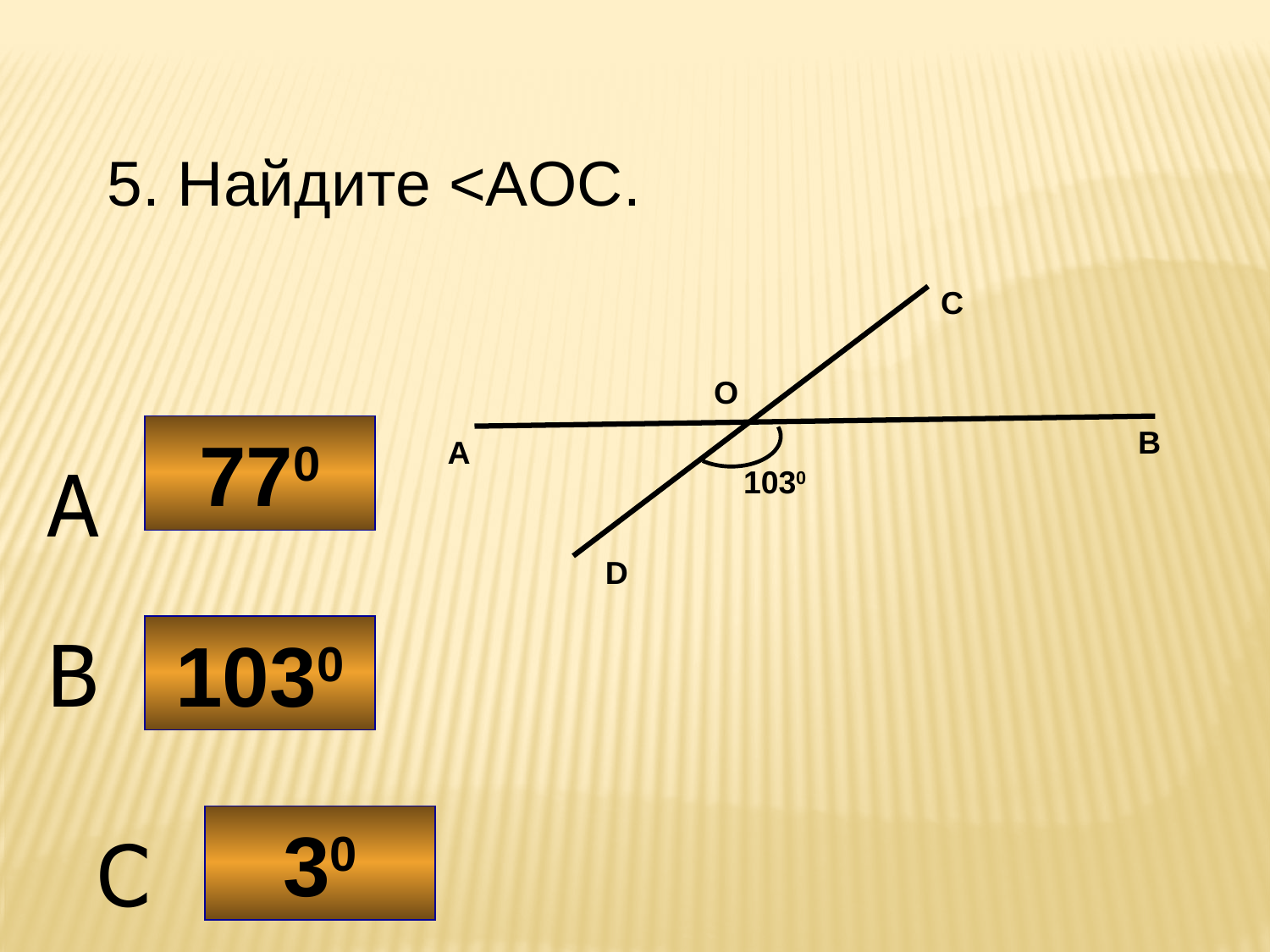

5. Найдите <AOC.
С

О

В
А
1030
D
770
A
B
1030
30
C